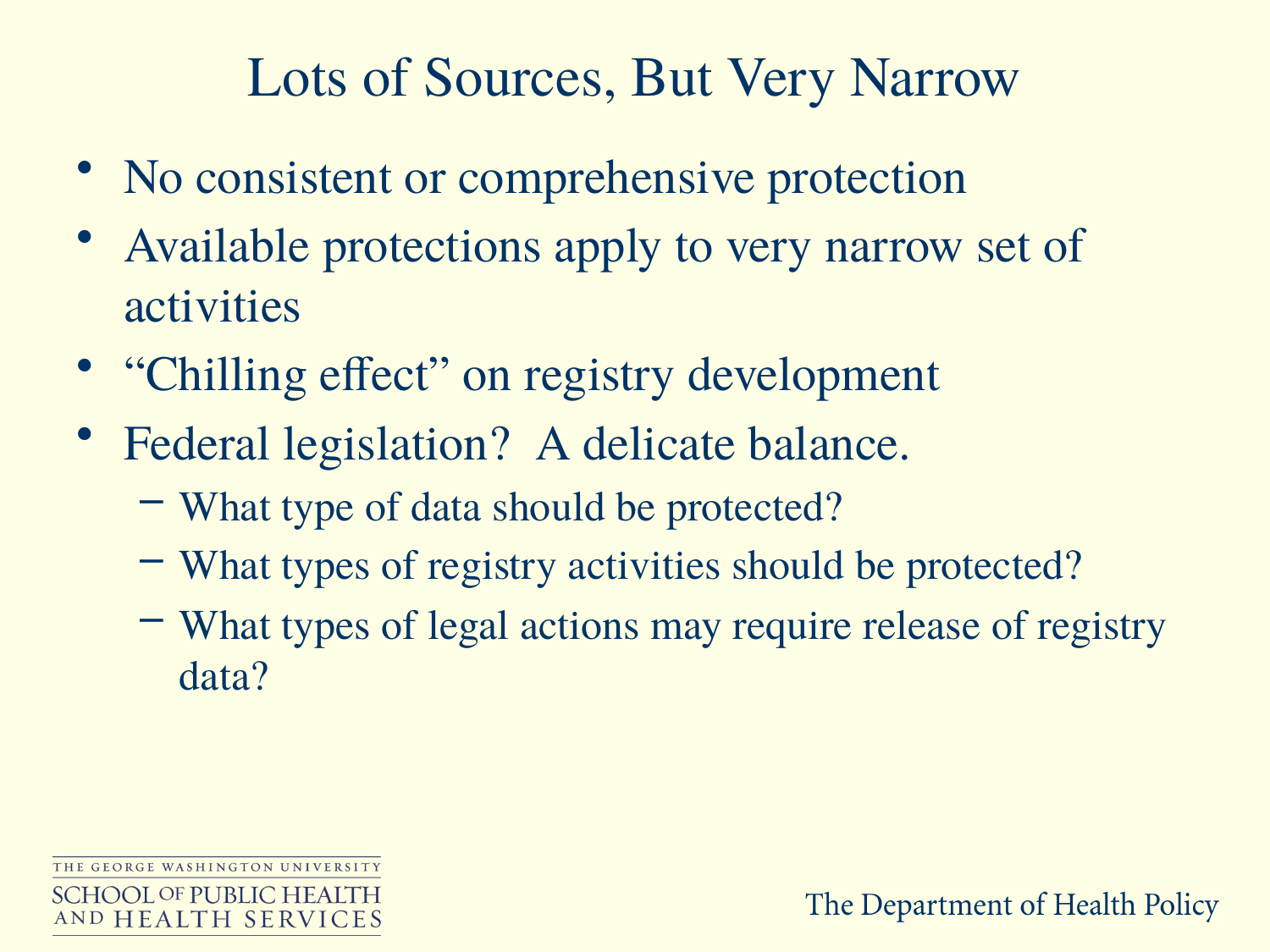

# Lots of Sources, But Very Narrow
No consistent or comprehensive protection
Available protections apply to very narrow set of activities
“Chilling effect” on registry development
Federal legislation?  A delicate balance.
What type of data should be protected?
What types of registry activities should be protected?
What types of legal actions may require release of registry data?